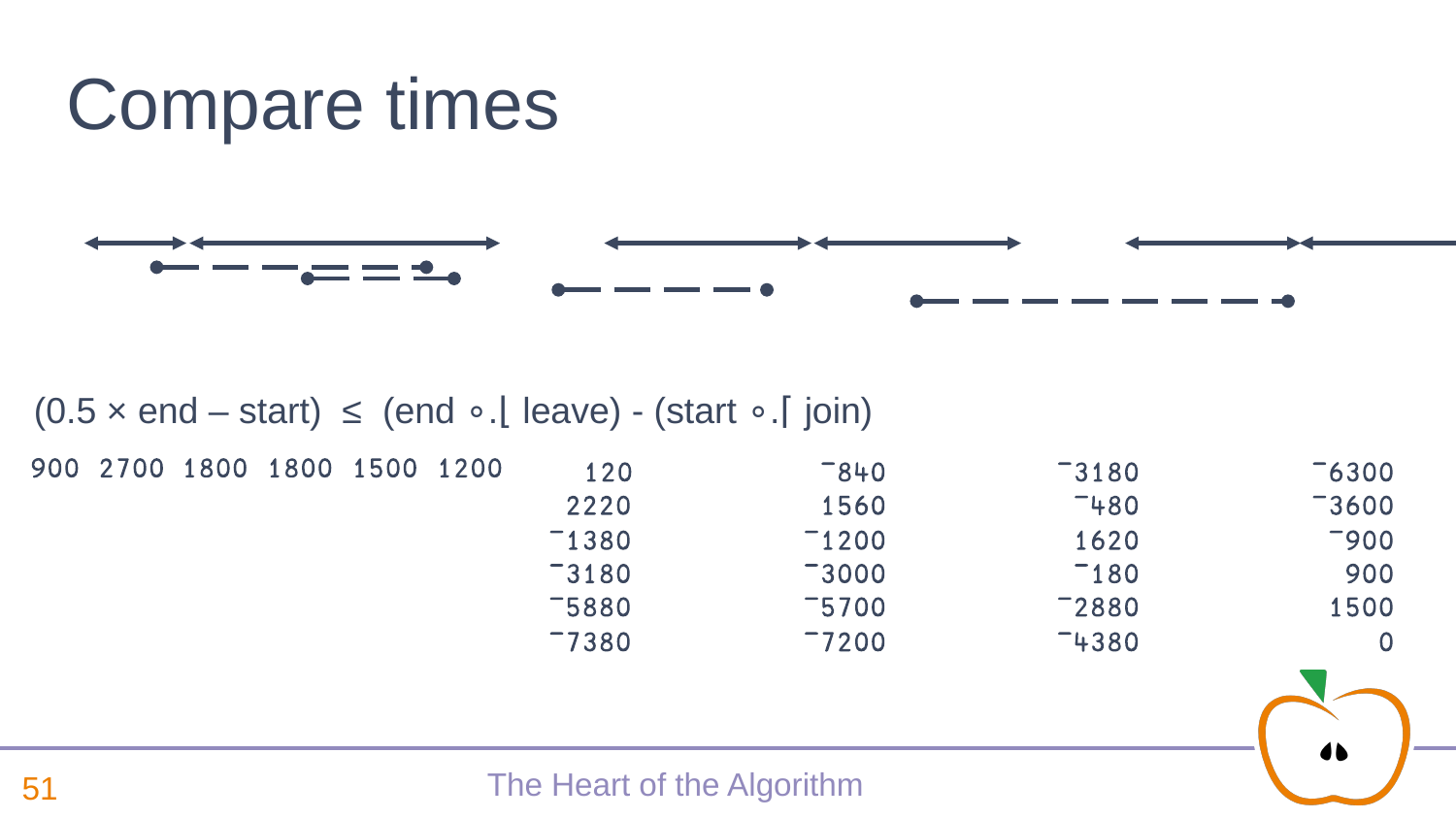

# Compare times
(0.5 × end – start)  ≤  (end ∘.⌊ leave) - (start ∘.⌈ join)